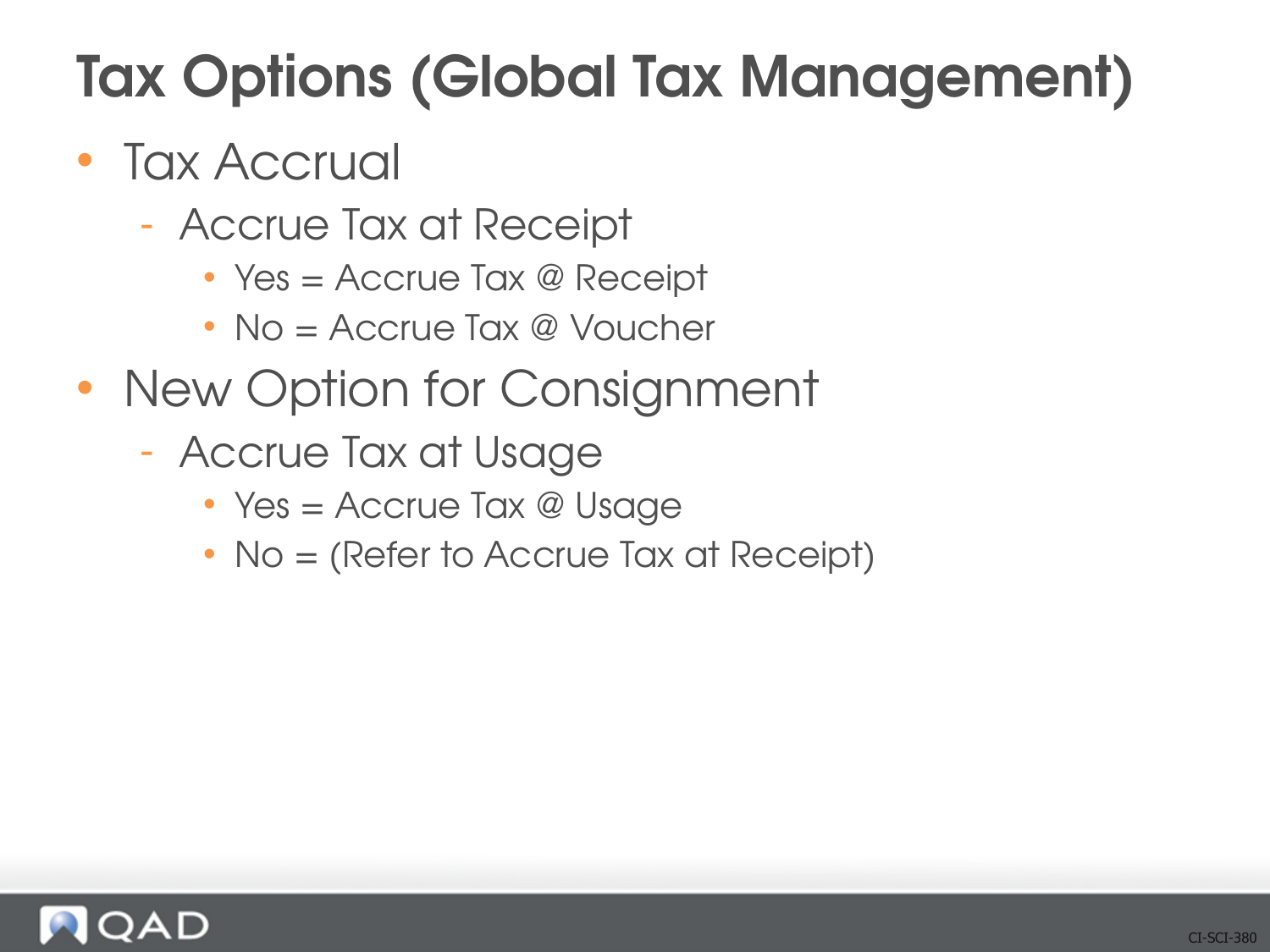

# Tax Options (Global Tax Management)
Tax Accrual
Accrue Tax at Receipt
Yes = Accrue Tax @ Receipt
No = Accrue Tax @ Voucher
New Option for Consignment
Accrue Tax at Usage
Yes = Accrue Tax @ Usage
No = (Refer to Accrue Tax at Receipt)

CI-SCI-380